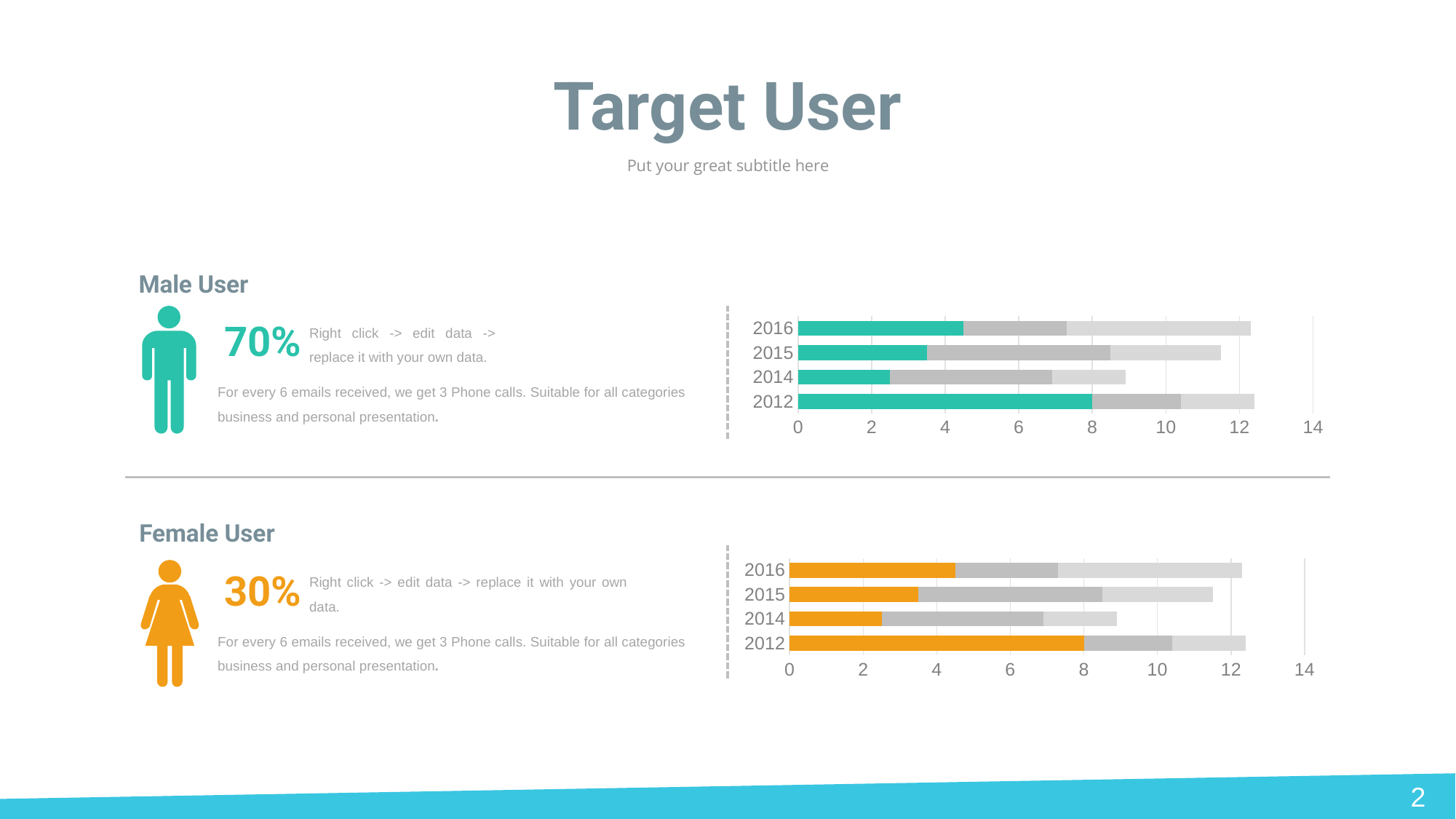

Target User
Put your great subtitle here
Male User

### Chart

| Category | Product 01 | product 02 | Product 03 |
|---|---|---|---|
| 2012 | 8.0 | 2.4 | 2.0 |
| 2014 | 2.5 | 4.4 | 2.0 |
| 2015 | 3.5 | 5.0 | 3.0 |
| 2016 | 4.5 | 2.8 | 5.0 |

70%
Right click -> edit data -> replace it with your own data.
For every 6 emails received, we get 3 Phone calls. Suitable for all categories business and personal presentation.
Female User

### Chart

| Category | Product 01 | product 02 | Product 03 |
|---|---|---|---|
| 2012 | 8.0 | 2.4 | 2.0 |
| 2014 | 2.5 | 4.4 | 2.0 |
| 2015 | 3.5 | 5.0 | 3.0 |
| 2016 | 4.5 | 2.8 | 5.0 |
30%

Right click -> edit data -> replace it with your own data.
For every 6 emails received, we get 3 Phone calls. Suitable for all categories business and personal presentation.
2